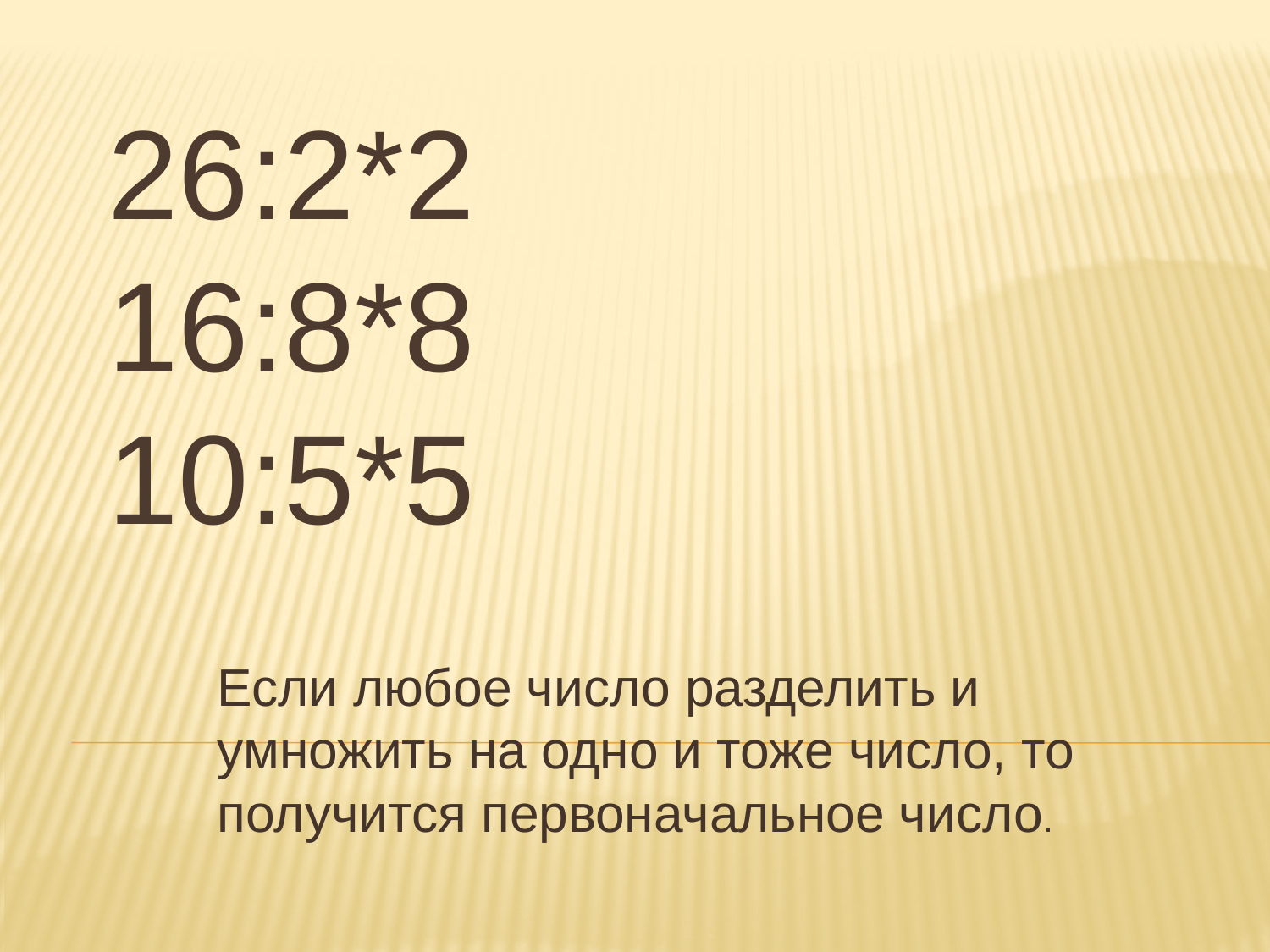

# 26:2*2 16:8*8 10:5*5
Если любое число разделить и умножить на одно и тоже число, то получится первоначальное число.